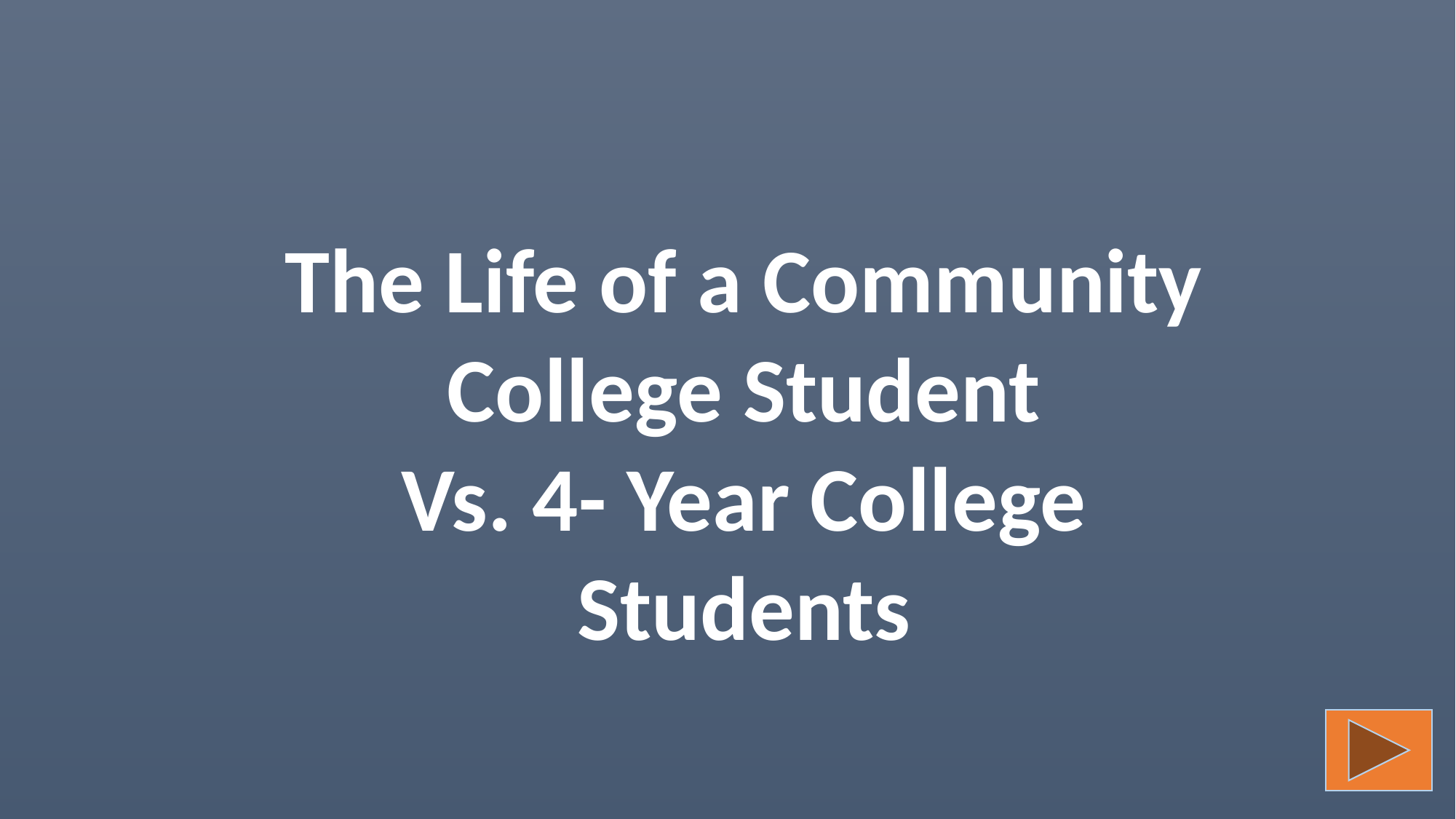

The Life of a Community College Student
Vs. 4- Year College Students